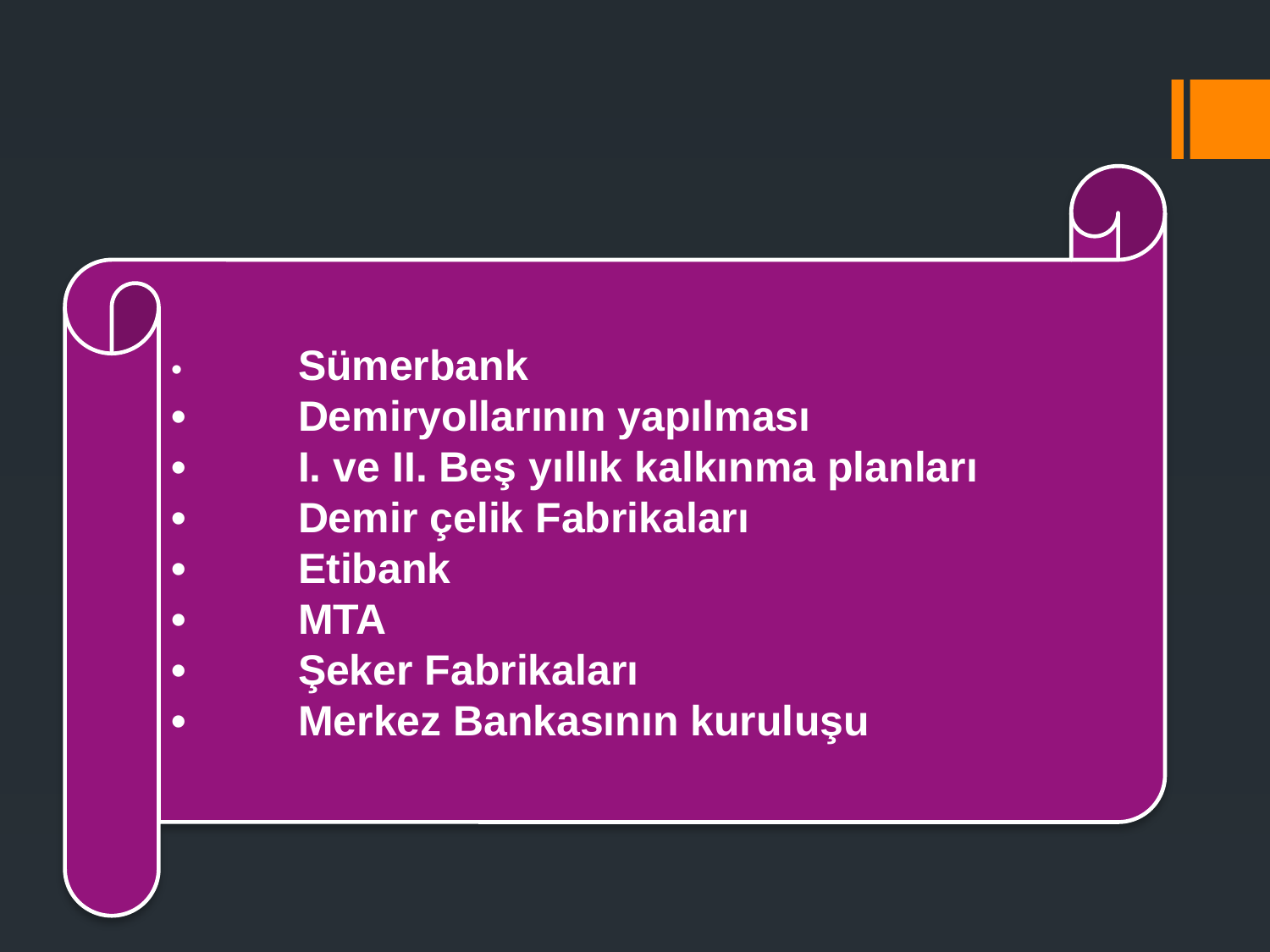

•	Sümerbank
•	Demiryollarının yapılması
•	I. ve II. Beş yıllık kalkınma planları
•	Demir çelik Fabrikaları
•	Etibank
•	MTA
•	Şeker Fabrikaları
•	Merkez Bankasının kuruluşu